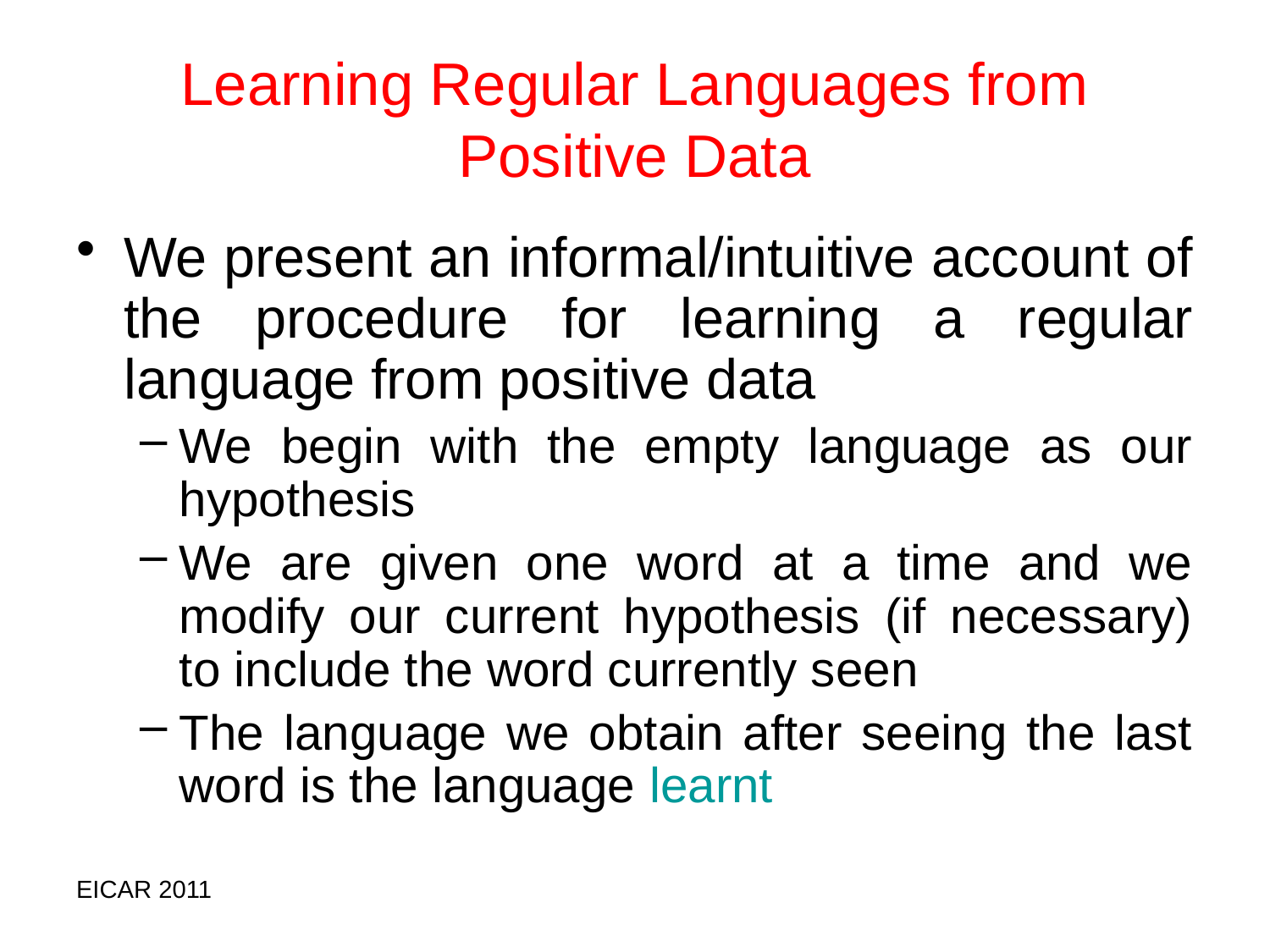

# Learning Regular Languages from Positive Data
We present an informal/intuitive account of the procedure for learning a regular language from positive data
We begin with the empty language as our hypothesis
We are given one word at a time and we modify our current hypothesis (if necessary) to include the word currently seen
The language we obtain after seeing the last word is the language learnt
EICAR 2011